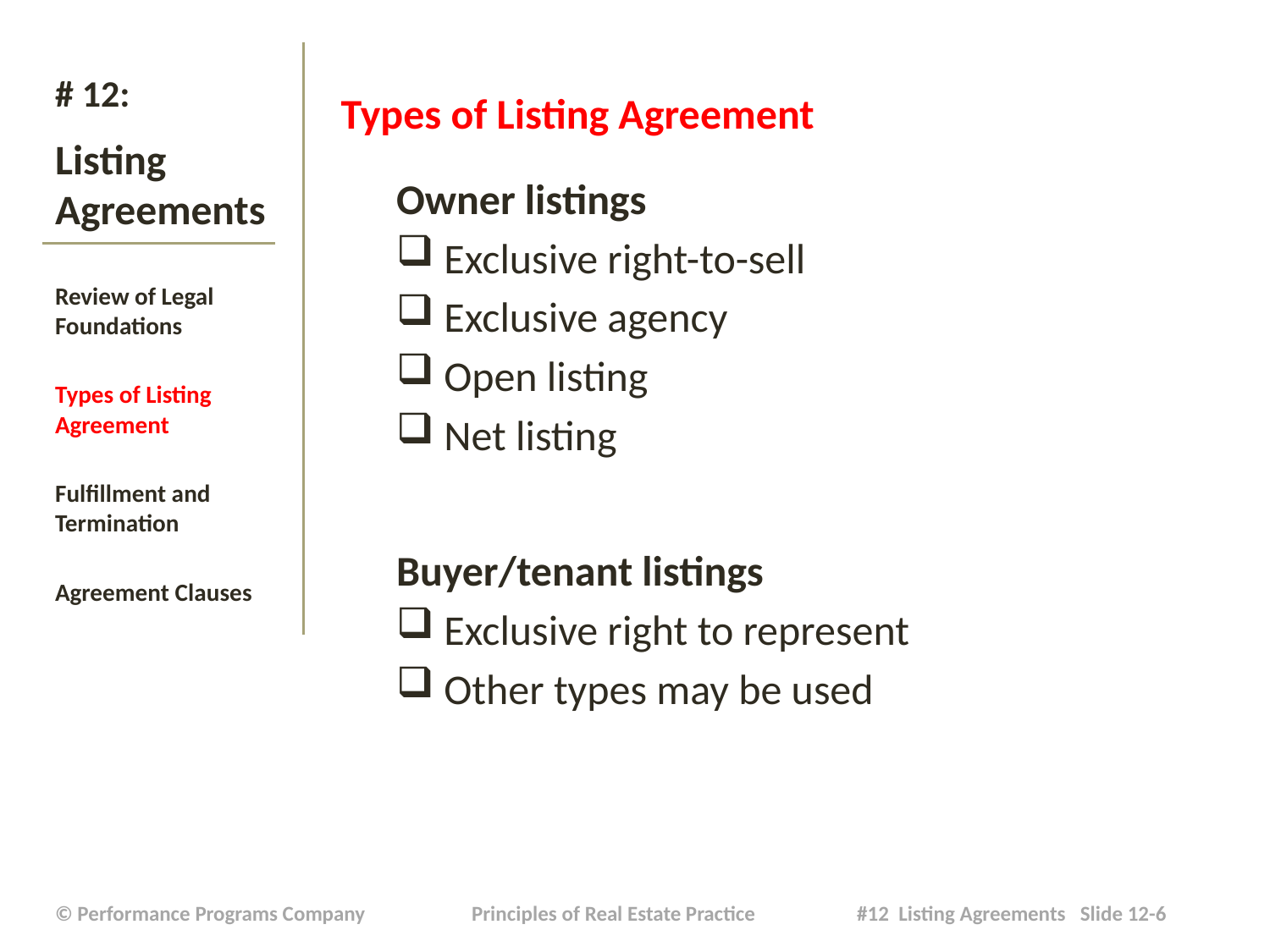

Types of Listing Agreement

Owner listings
Exclusive right-to-sell
Exclusive agency
Open listing
Net listing

Buyer/tenant listings
Exclusive right to represent
Other types may be used
# # 12: Listing Agreements

Review of Legal Foundations

Types of Listing Agreement

Fulfillment and Termination

Agreement Clauses

| © Performance Programs Company Principles of Real Estate Practice #12 Listing Agreements Slide 12-6 |
| --- |